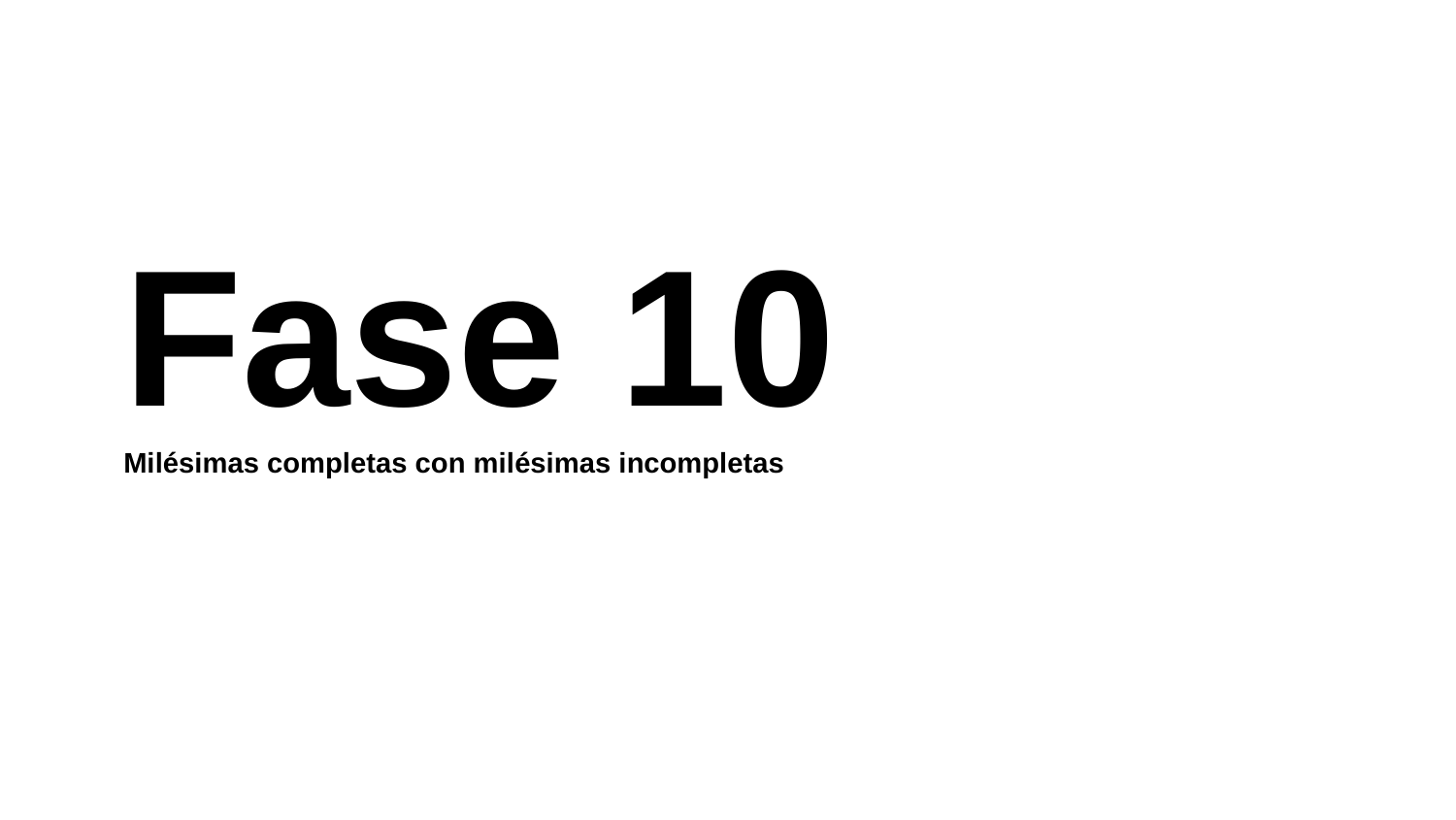

Fase 10
Milésimas completas con milésimas incompletas